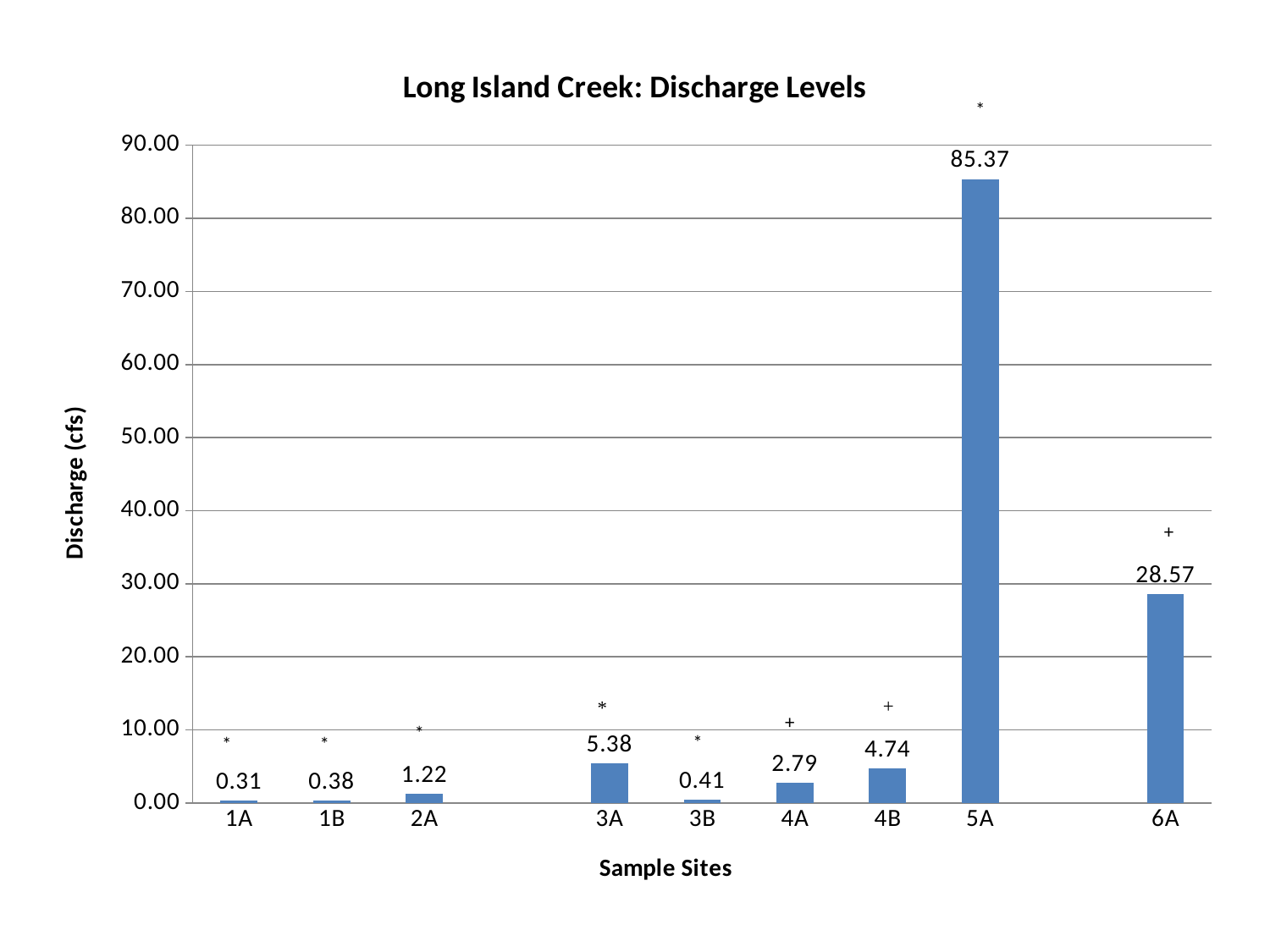

### Chart: Long Island Creek: Discharge Levels

| Category |  |
|---|---|
| 1A | 0.3066914498141264 |
| 1B | 0.3752932305630027 |
| 2A | 1.223170598 |
|  | None |
| 3A | 5.3816 |
| 3B | 0.41058 |
| 4A | 2.79467680608365 |
| 4B | 4.743522 |
| 5A | 85.374 |
|  | None |
| 6A | 28.56806974 |
The * refers to a measurement on June 16 and a + is a measurement from June 23. You need to make a note of this in the Figure Caption for this graph.